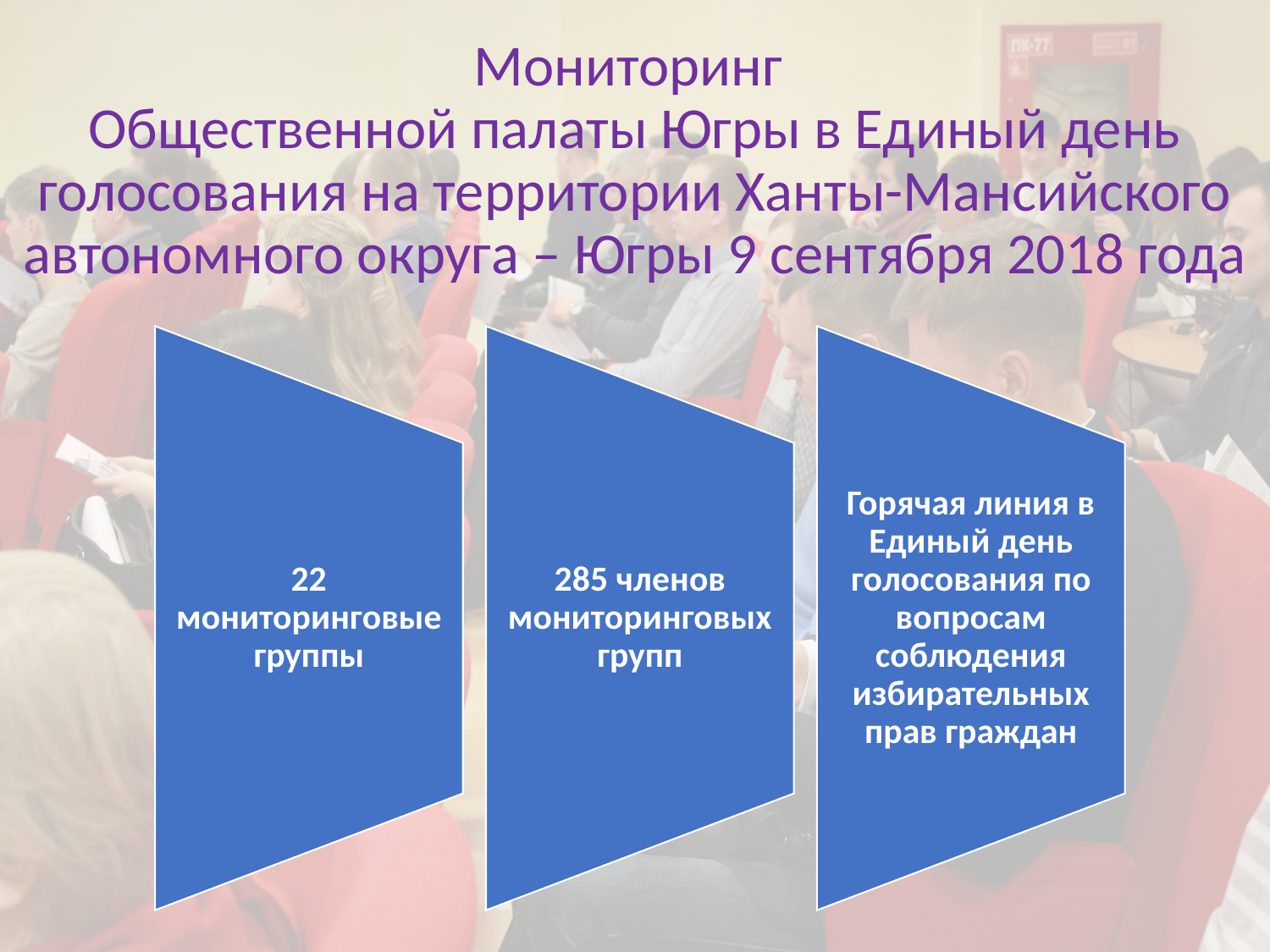

# Мониторинг Общественной палаты Югры в Единый день голосования на территории Ханты-Мансийского автономного округа – Югры 9 сентября 2018 года
22 мониторинговые группы
285 членов мониторинговых групп
Горячая линия в Единый день голосования по вопросам соблюдения избирательных прав граждан